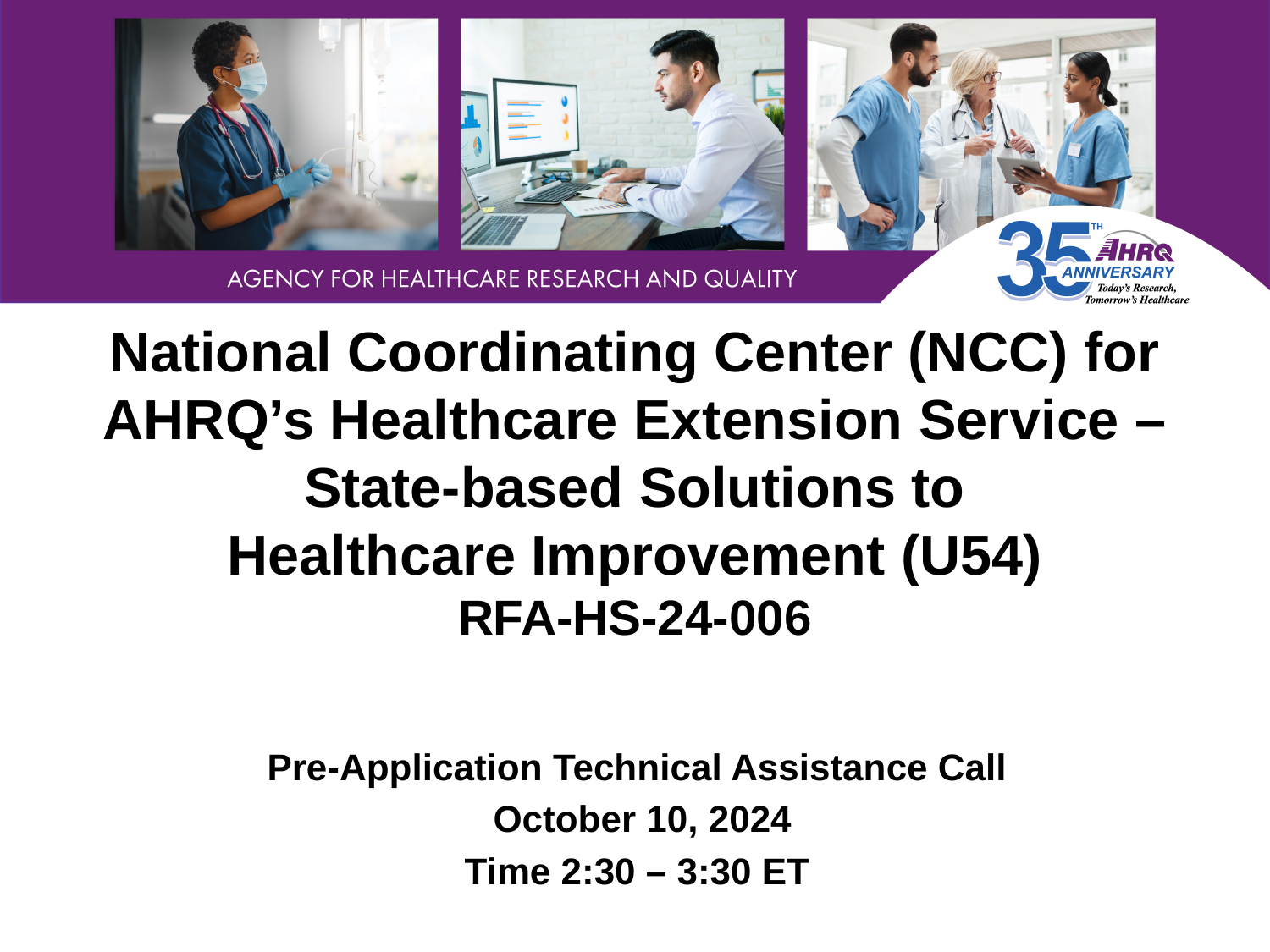

# National Coordinating Center (NCC) for AHRQ’s Healthcare Extension Service – State-based Solutions to Healthcare Improvement (U54)​ RFA-HS-24-006

Pre-Application Technical Assistance Call​
 October 10, 2024​
Time 2:30 – 3:30 ET​